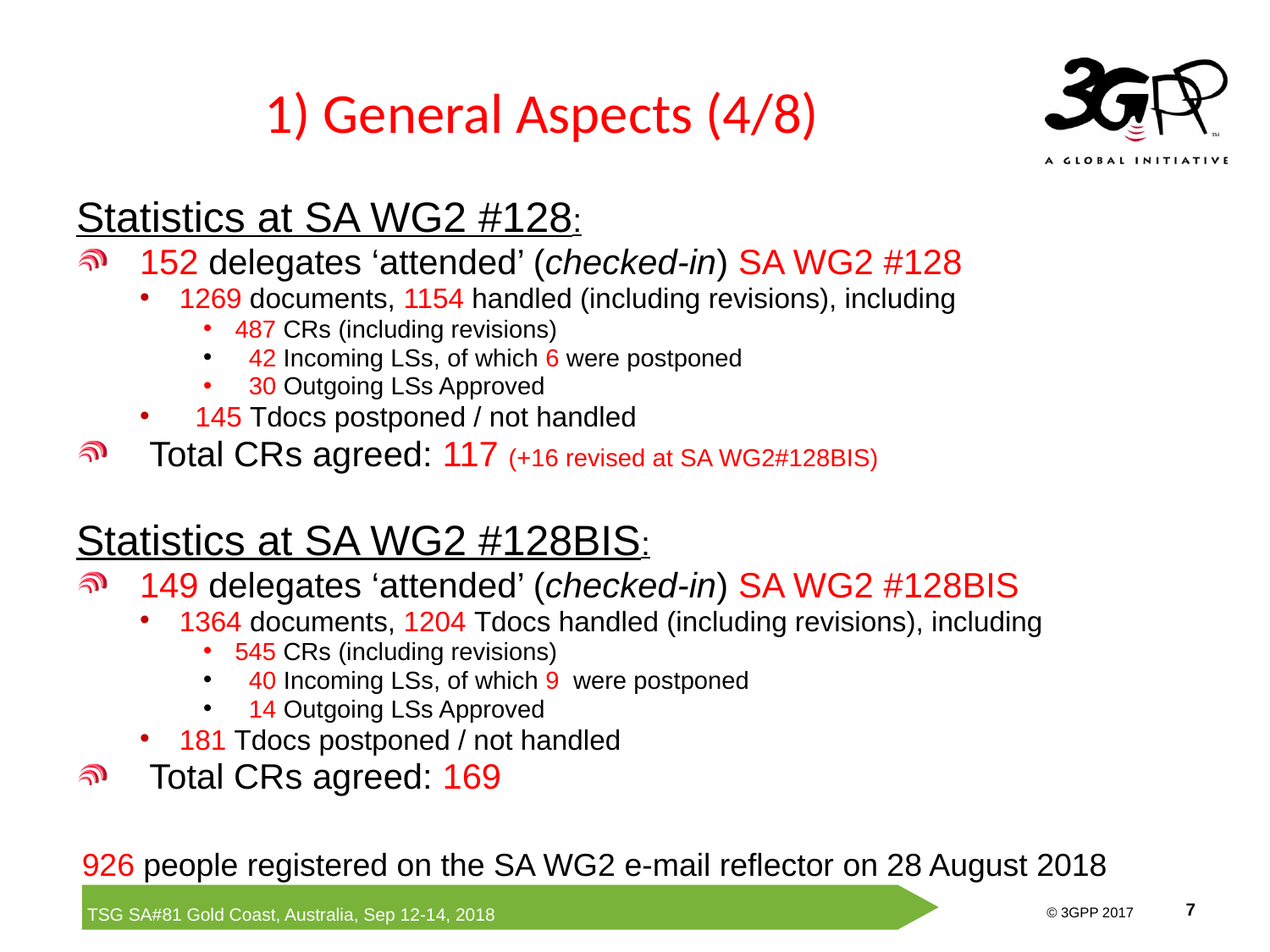

# 1) General Aspects (4/8)
Statistics at SA WG2 #128:
152 delegates ‘attended’ (checked-in) SA WG2 #128
1269 documents, 1154 handled (including revisions), including
487 CRs (including revisions)
  42 Incoming LSs, of which 6 were postponed
  30 Outgoing LSs Approved
  145 Tdocs postponed / not handled
 Total CRs agreed: 117 (+16 revised at SA WG2#128BIS)

Statistics at SA WG2 #128BIS:
149 delegates ‘attended’ (checked-in) SA WG2 #128BIS
1364 documents, 1204 Tdocs handled (including revisions), including
545 CRs (including revisions)
  40 Incoming LSs, of which 9  were postponed
  14 Outgoing LSs Approved
181 Tdocs postponed / not handled
 Total CRs agreed: 169

926 people registered on the SA WG2 e-mail reflector on 28 August 2018